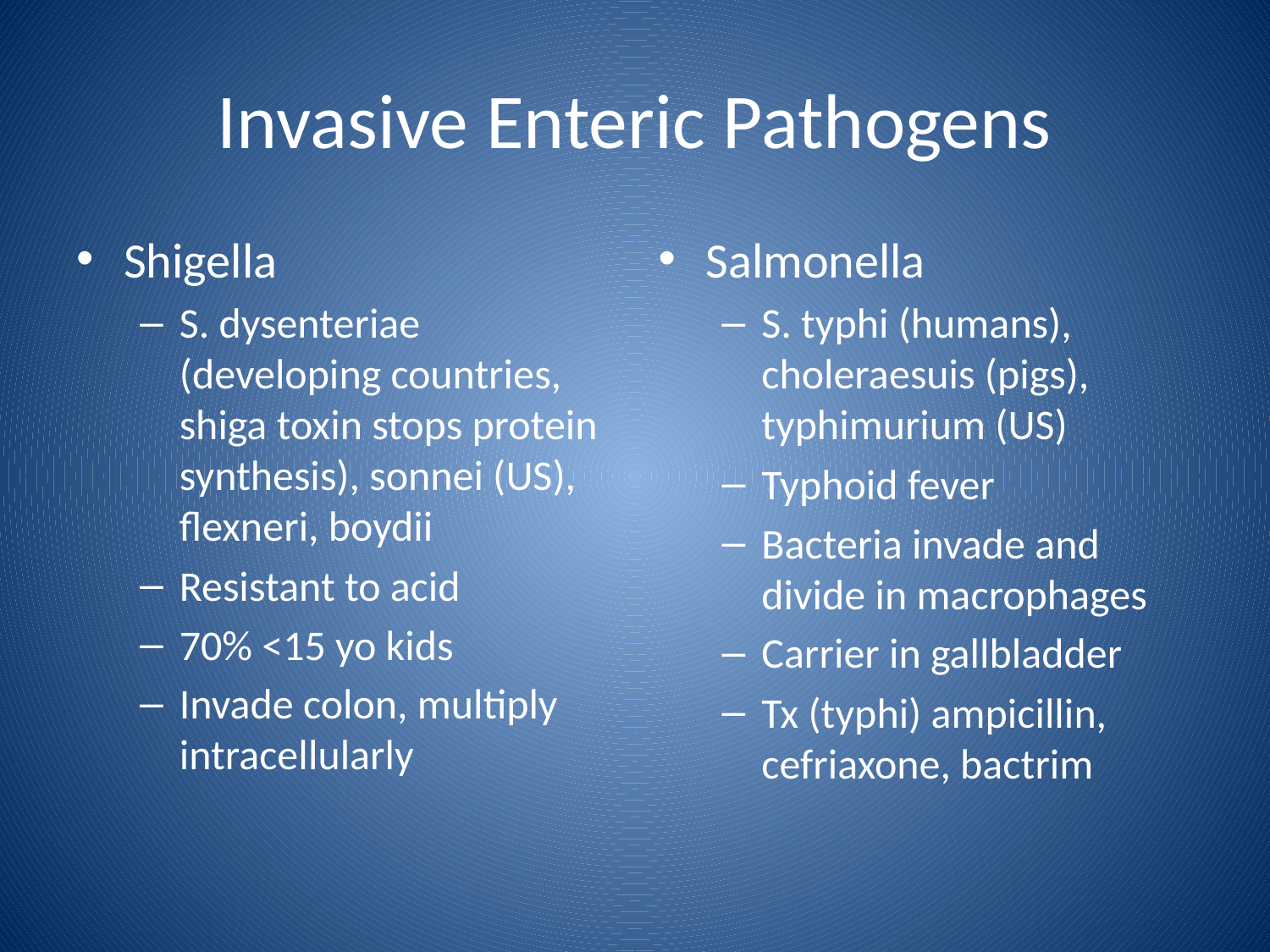

# Invasive Enteric Pathogens
Shigella
S. dysenteriae (developing countries, shiga toxin stops protein synthesis), sonnei (US), flexneri, boydii
Resistant to acid
70% <15 yo kids
Invade colon, multiply intracellularly
Salmonella
S. typhi (humans), choleraesuis (pigs), typhimurium (US)
Typhoid fever
Bacteria invade and divide in macrophages
Carrier in gallbladder
Tx (typhi) ampicillin, cefriaxone, bactrim